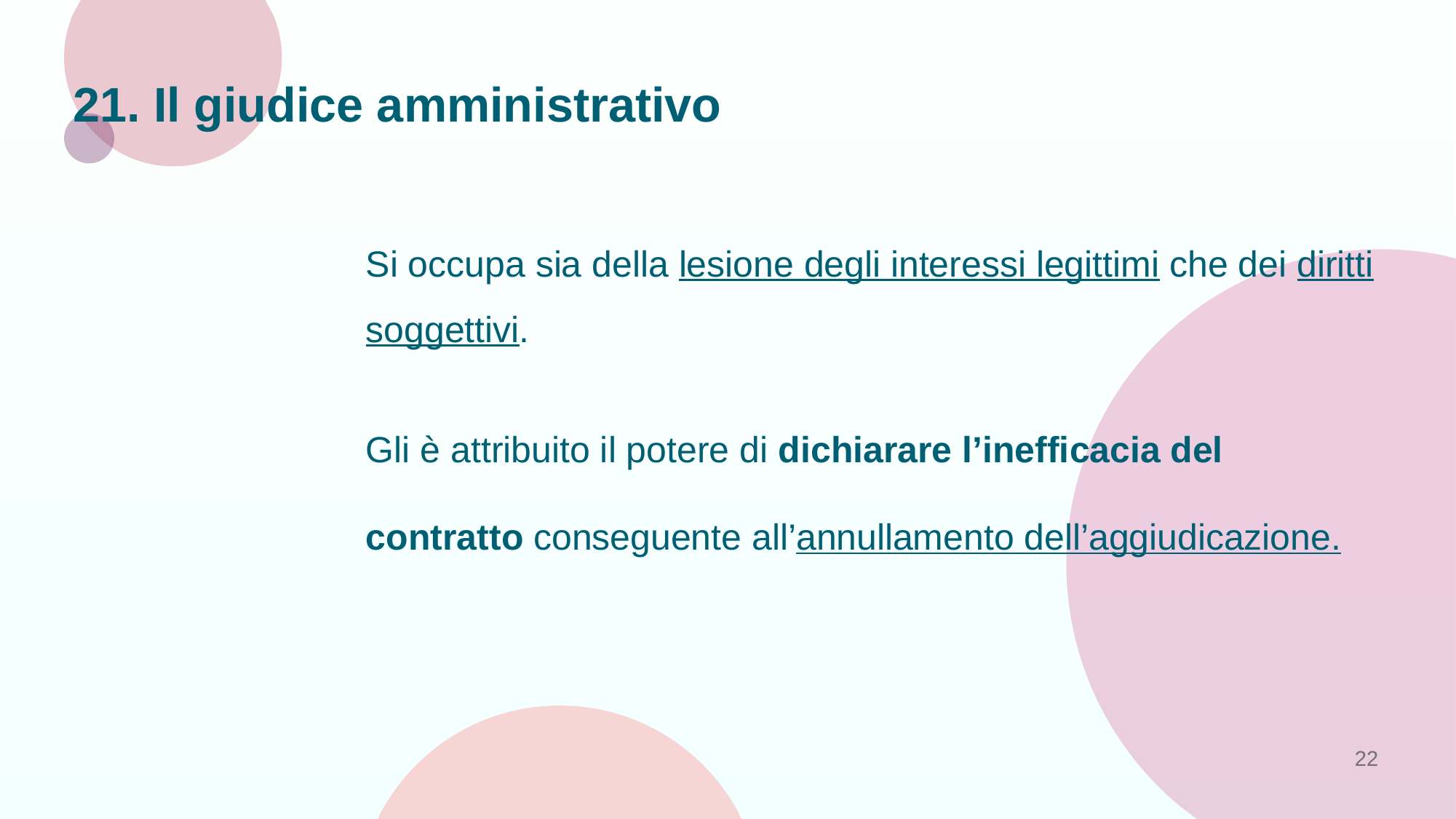

# 21. Il giudice amministrativo
Si occupa sia della lesione degli interessi legittimi che dei diritti soggettivi.
Gli è attribuito il potere di dichiarare l’inefficacia del contratto conseguente all’annullamento dell’aggiudicazione.

22